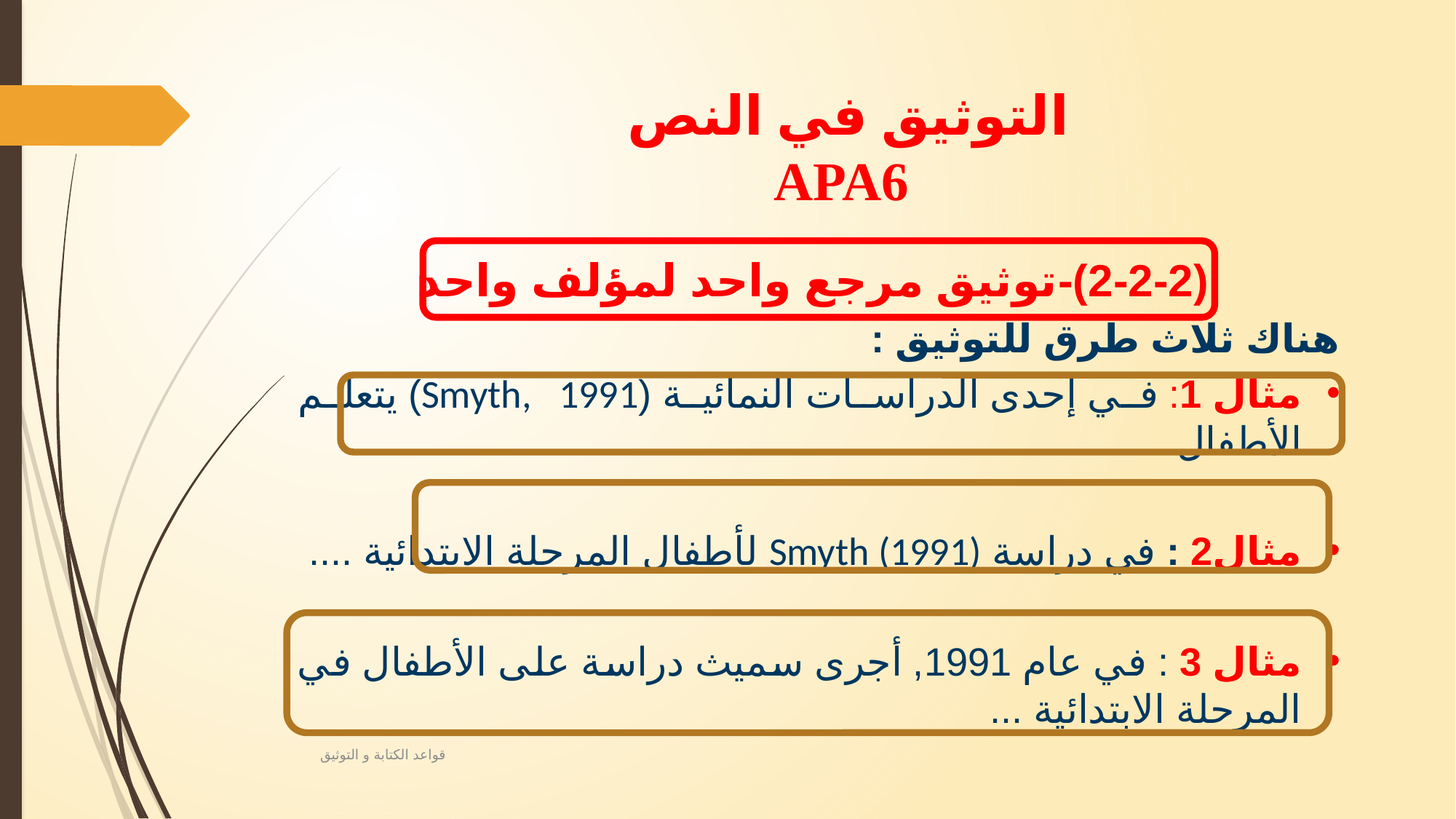

# التوثيق في النص APA6

 (2-2-2)-توثيق مرجع واحد لمؤلف واحد
هناك ثلاث طرق للتوثيق :
مثال 1: في إحدى الدراسات النمائية (Smyth, 1991) يتعلم الأطفال ...

مثال2 : في دراسة Smyth (1991) لأطفال المرحلة الابتدائية ....

مثال 3 : في عام 1991, أجرى سميث دراسة على الأطفال في المرحلة الابتدائية ...

قواعد الكتابة و التوثيق